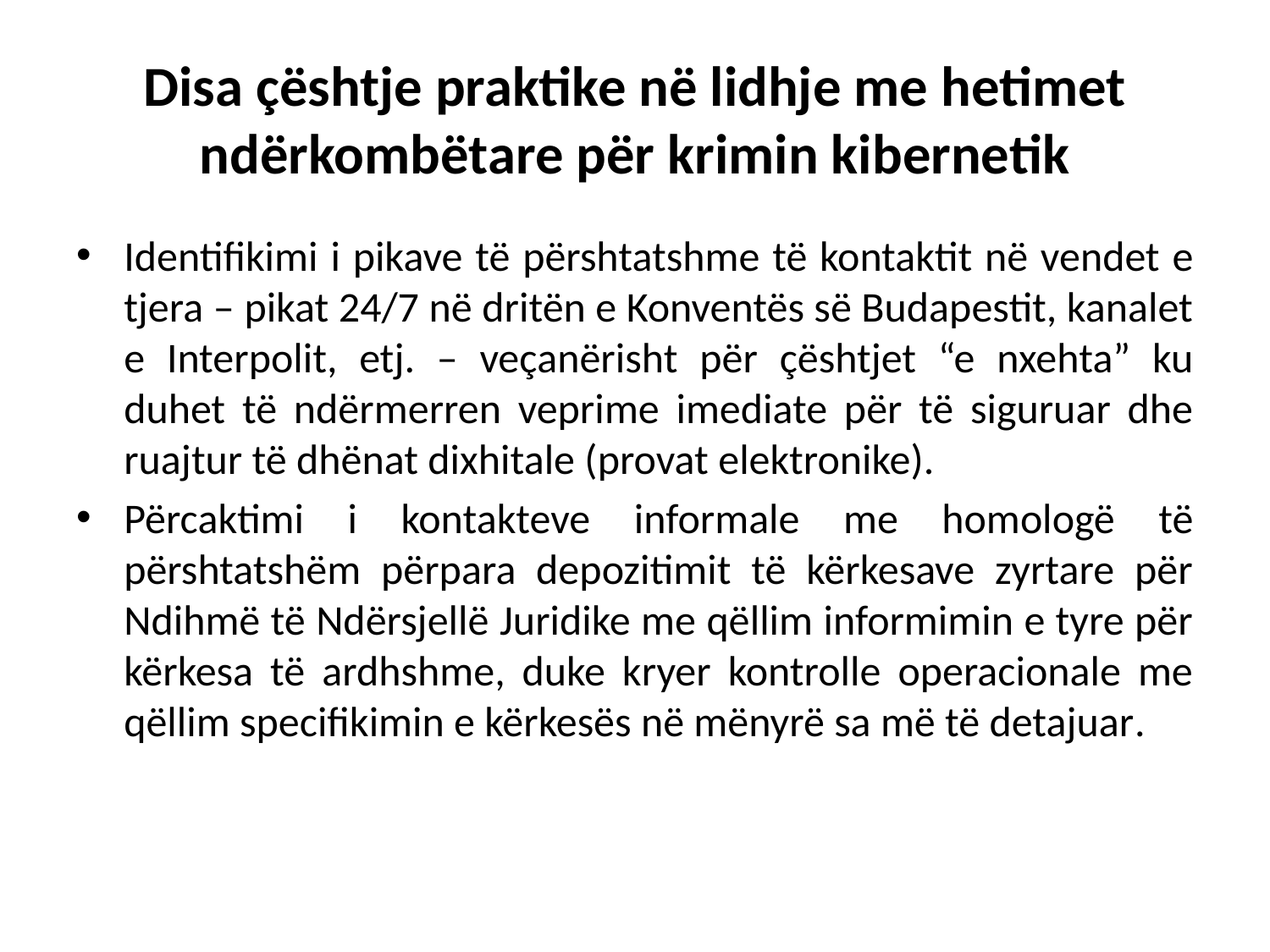

# Disa çështje praktike në lidhje me hetimet ndërkombëtare për krimin kibernetik
Identifikimi i pikave të përshtatshme të kontaktit në vendet e tjera – pikat 24/7 në dritën e Konventës së Budapestit, kanalet e Interpolit, etj. – veçanërisht për çështjet “e nxehta” ku duhet të ndërmerren veprime imediate për të siguruar dhe ruajtur të dhënat dixhitale (provat elektronike).
Përcaktimi i kontakteve informale me homologë të përshtatshëm përpara depozitimit të kërkesave zyrtare për Ndihmë të Ndërsjellë Juridike me qëllim informimin e tyre për kërkesa të ardhshme, duke kryer kontrolle operacionale me qëllim specifikimin e kërkesës në mënyrë sa më të detajuar.